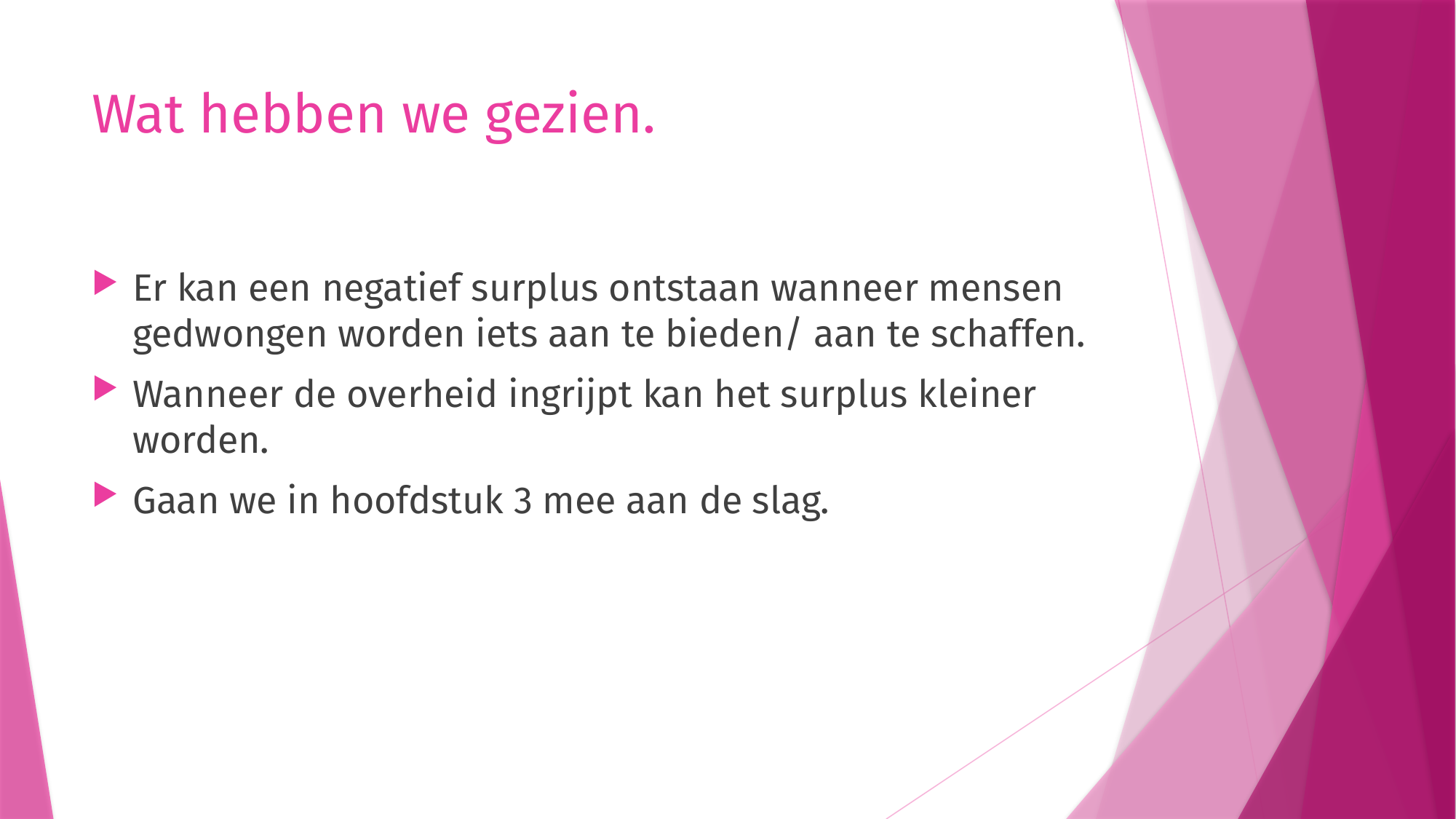

# Wat hebben we gezien.
Er kan een negatief surplus ontstaan wanneer mensen gedwongen worden iets aan te bieden/ aan te schaffen.
Wanneer de overheid ingrijpt kan het surplus kleiner worden.
Gaan we in hoofdstuk 3 mee aan de slag.